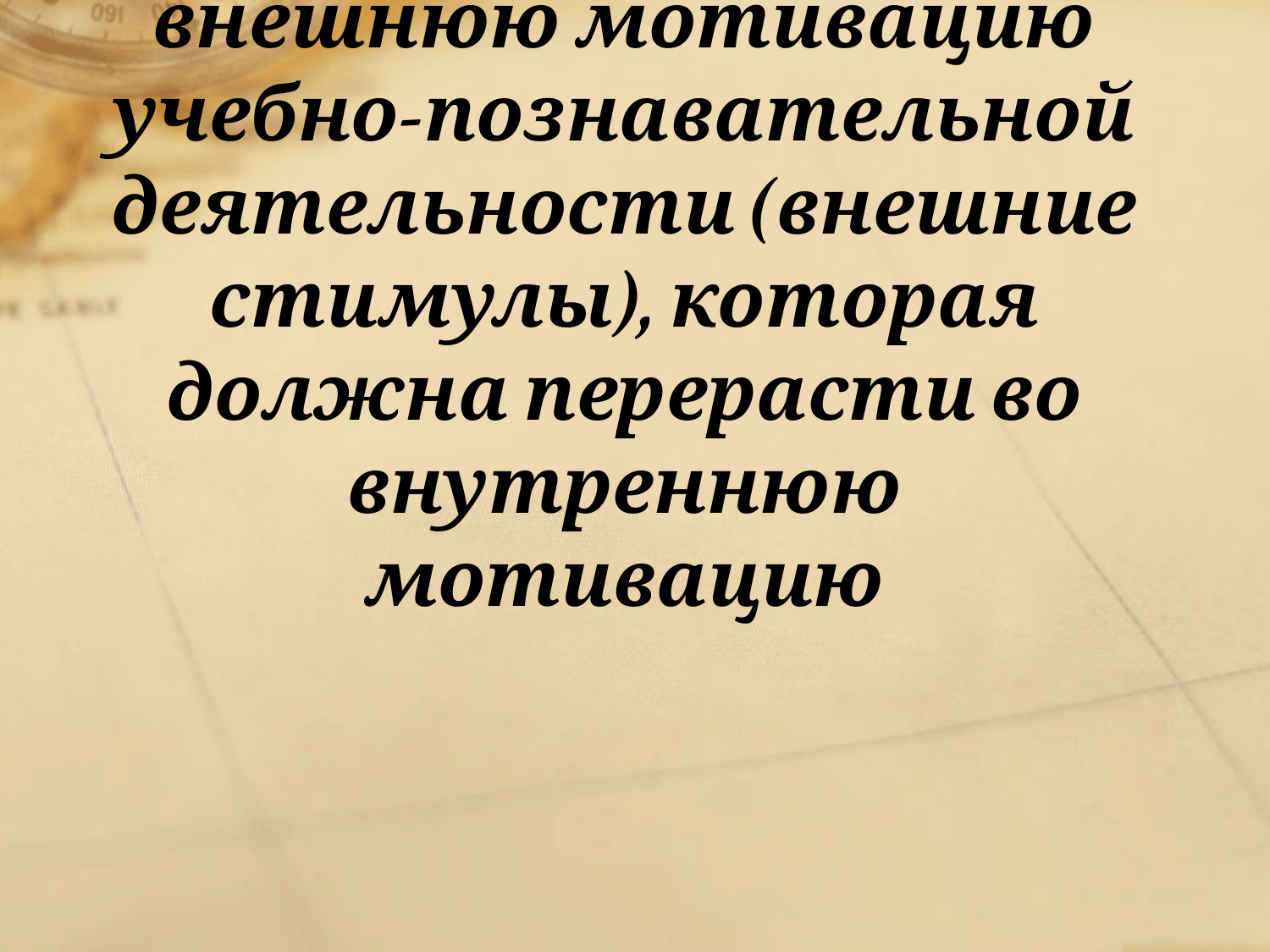

Учитель осуществляет внешнюю мотивацию учебно-познавательной деятельности (внешние стимулы), которая должна перерасти во внутреннюю мотивацию

#